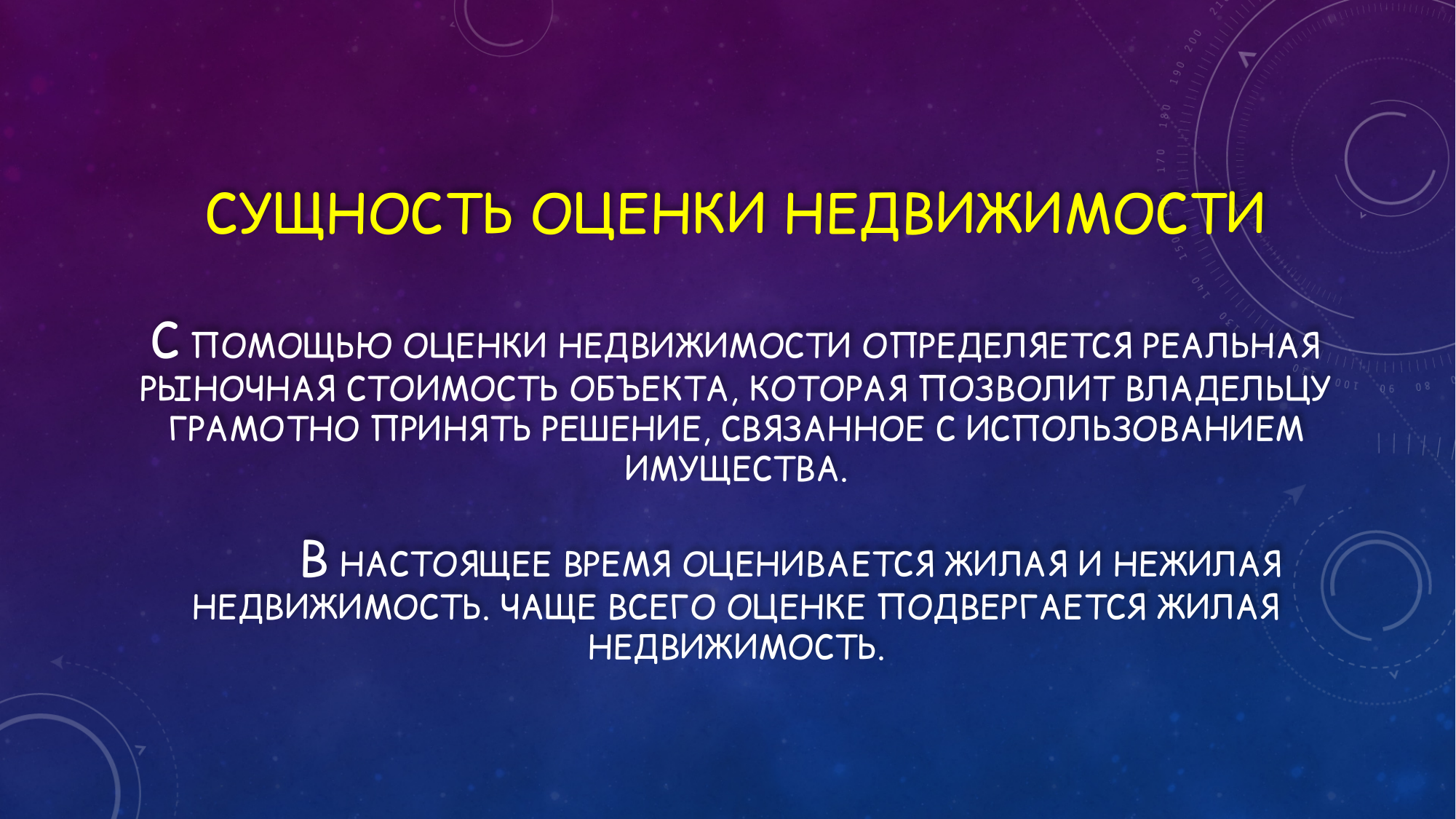

# Сущность оценки недвижимости С помощью оценки недвижимости определяется реальная рыночная стоимость объекта, которая позволит владельцу грамотно принять решение, связанное с использованием имущества. В настоящее время оценивается жилая и нежилая недвижимость. Чаще всего оценке подвергается жилая недвижимость.